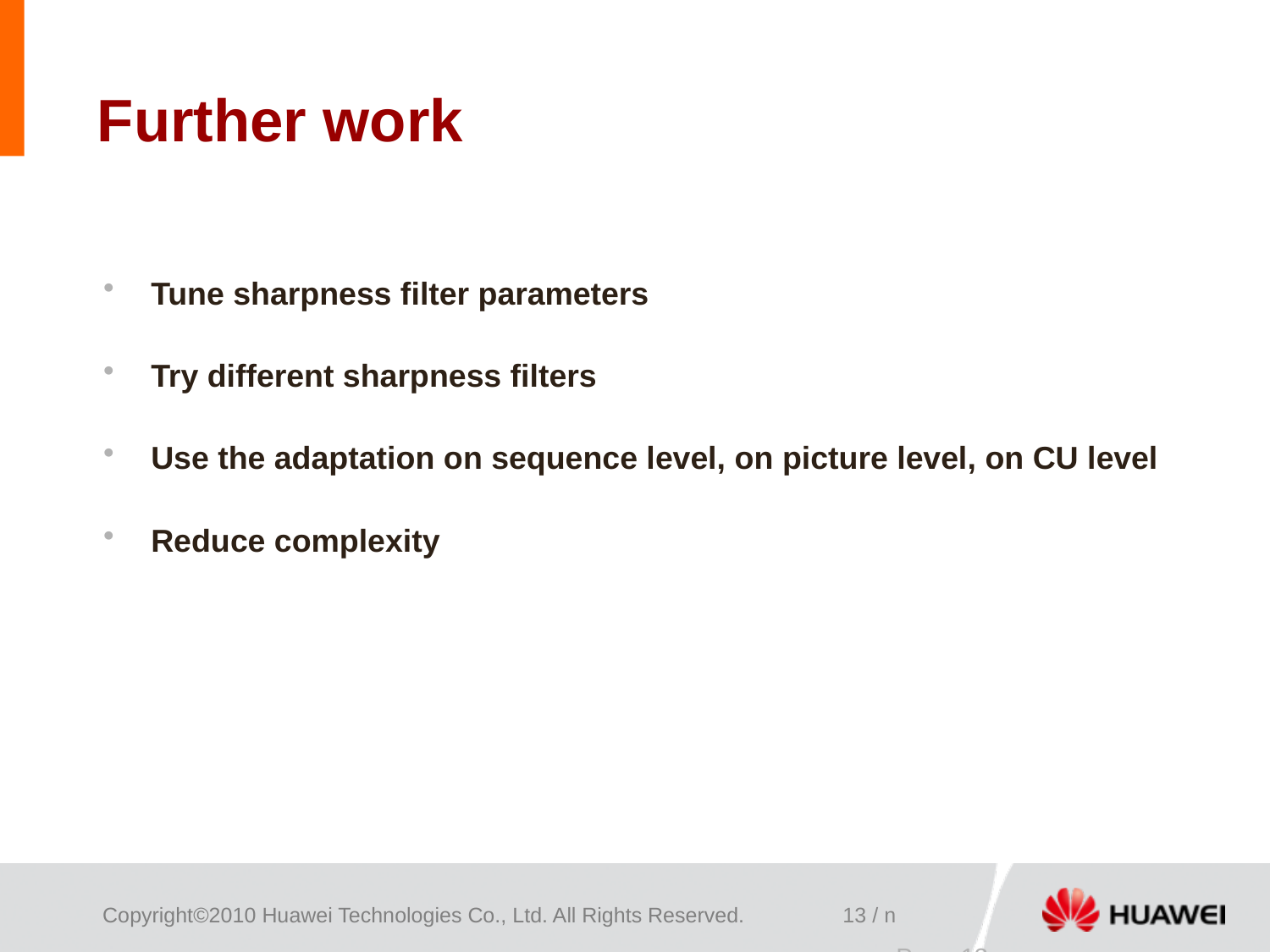

# Further work
Tune sharpness filter parameters
Try different sharpness filters
Use the adaptation on sequence level, on picture level, on CU level
Reduce complexity

Page 13